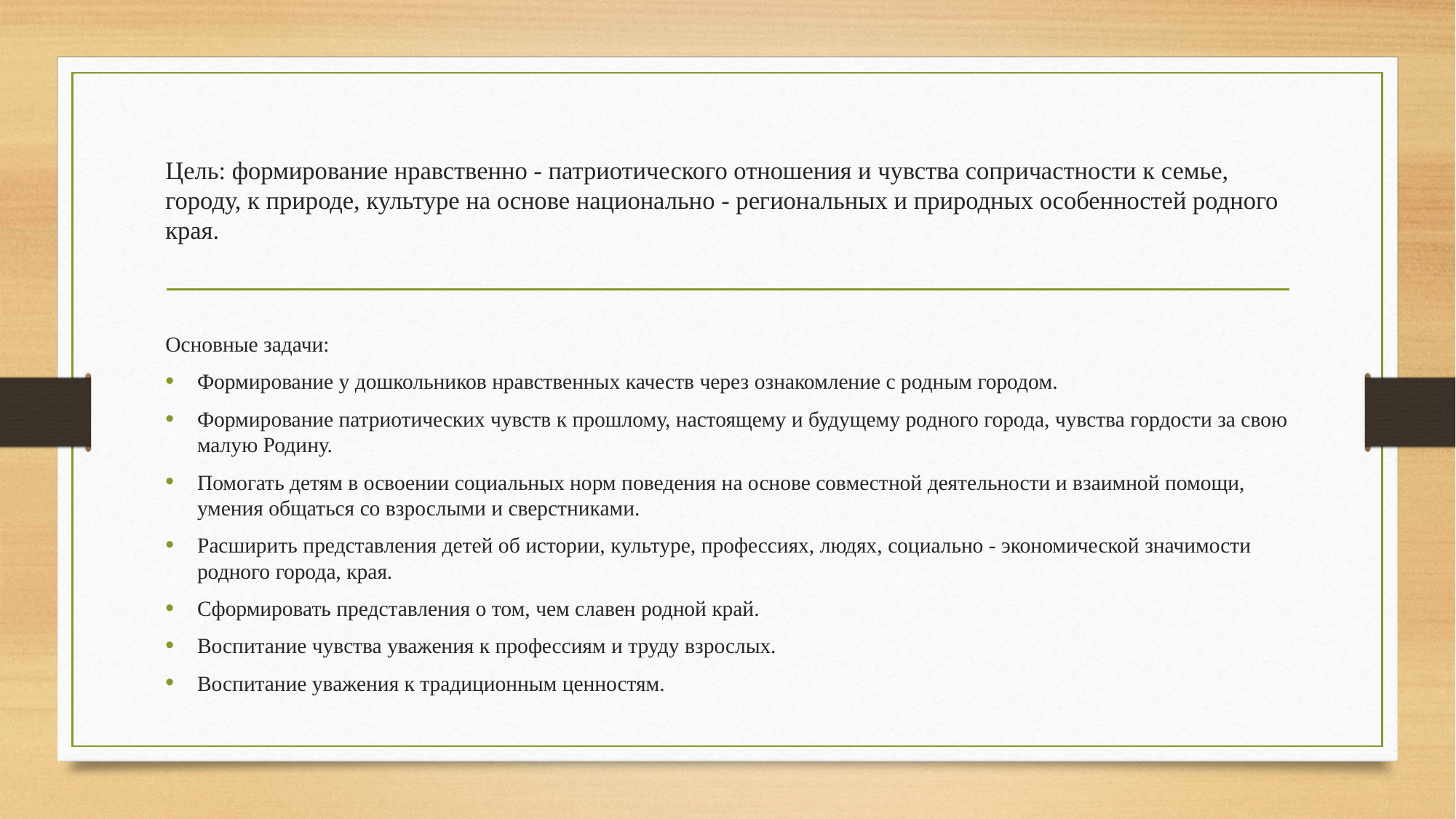

Цель: формирование нравственно - патриотического отношения и чувства сопричастности к семье, городу, к природе, культуре на основе национально - региональных и природных особенностей родного края.

Основные задачи:
Формирование у дошкольников нравственных качеств через ознакомление с родным городом.
Формирование патриотических чувств к прошлому, настоящему и будущему родного города, чувства гордости за свою малую Родину.
Помогать детям в освоении социальных норм поведения на основе совместной деятельности и взаимной помощи, умения общаться со взрослыми и сверстниками.
Расширить представления детей об истории, культуре, профессиях, людях, социально - экономической значимости родного города, края.
Сформировать представления о том, чем славен родной край.
Воспитание чувства уважения к профессиям и труду взрослых.
Воспитание уважения к традиционным ценностям.